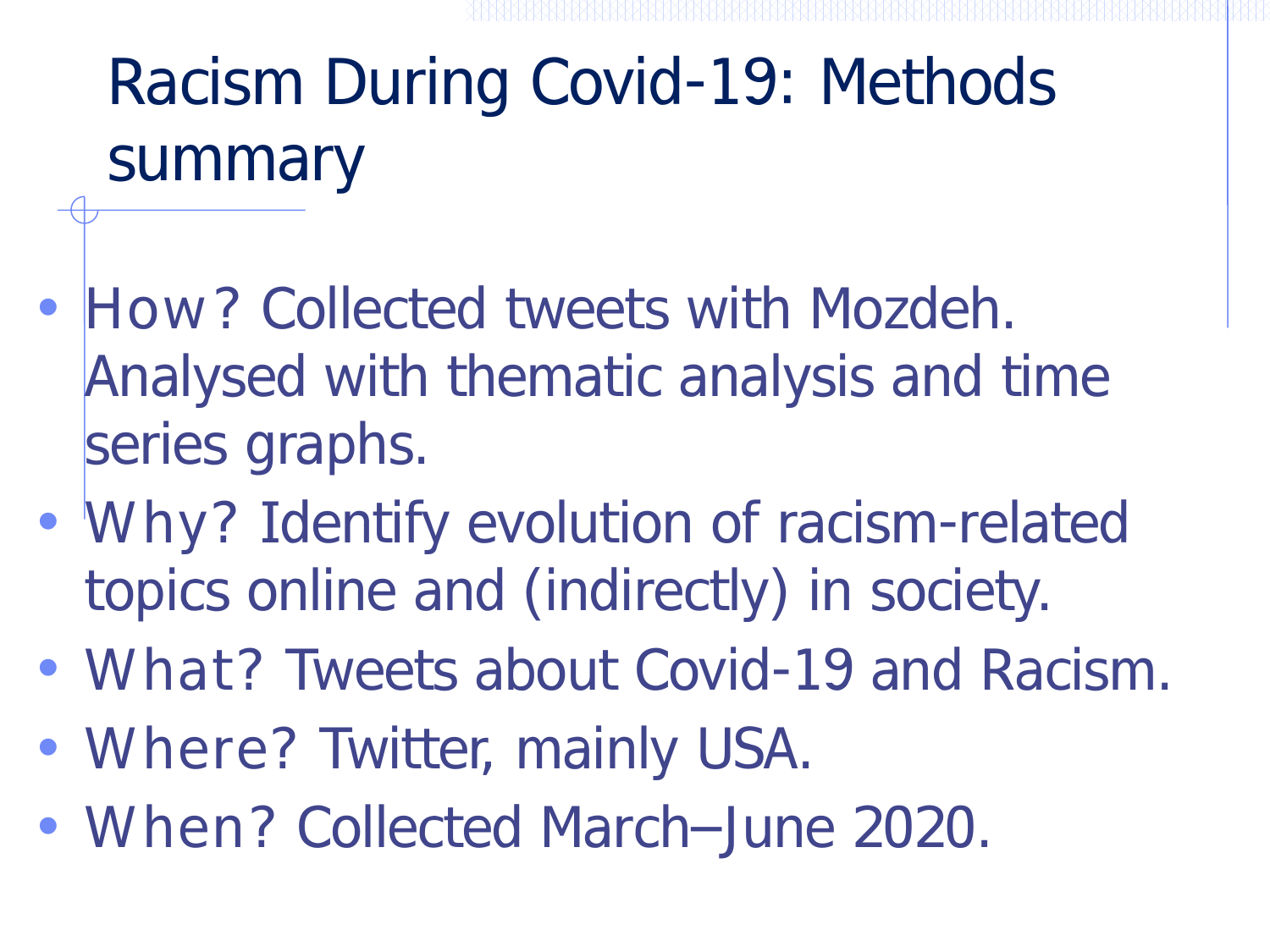

# Racism During Covid-19: Methods summary
How? Collected tweets with Mozdeh. Analysed with thematic analysis and time series graphs.
Why? Identify evolution of racism-related topics online and (indirectly) in society.
What? Tweets about Covid-19 and Racism.
Where? Twitter, mainly USA.
When? Collected March–June 2020.